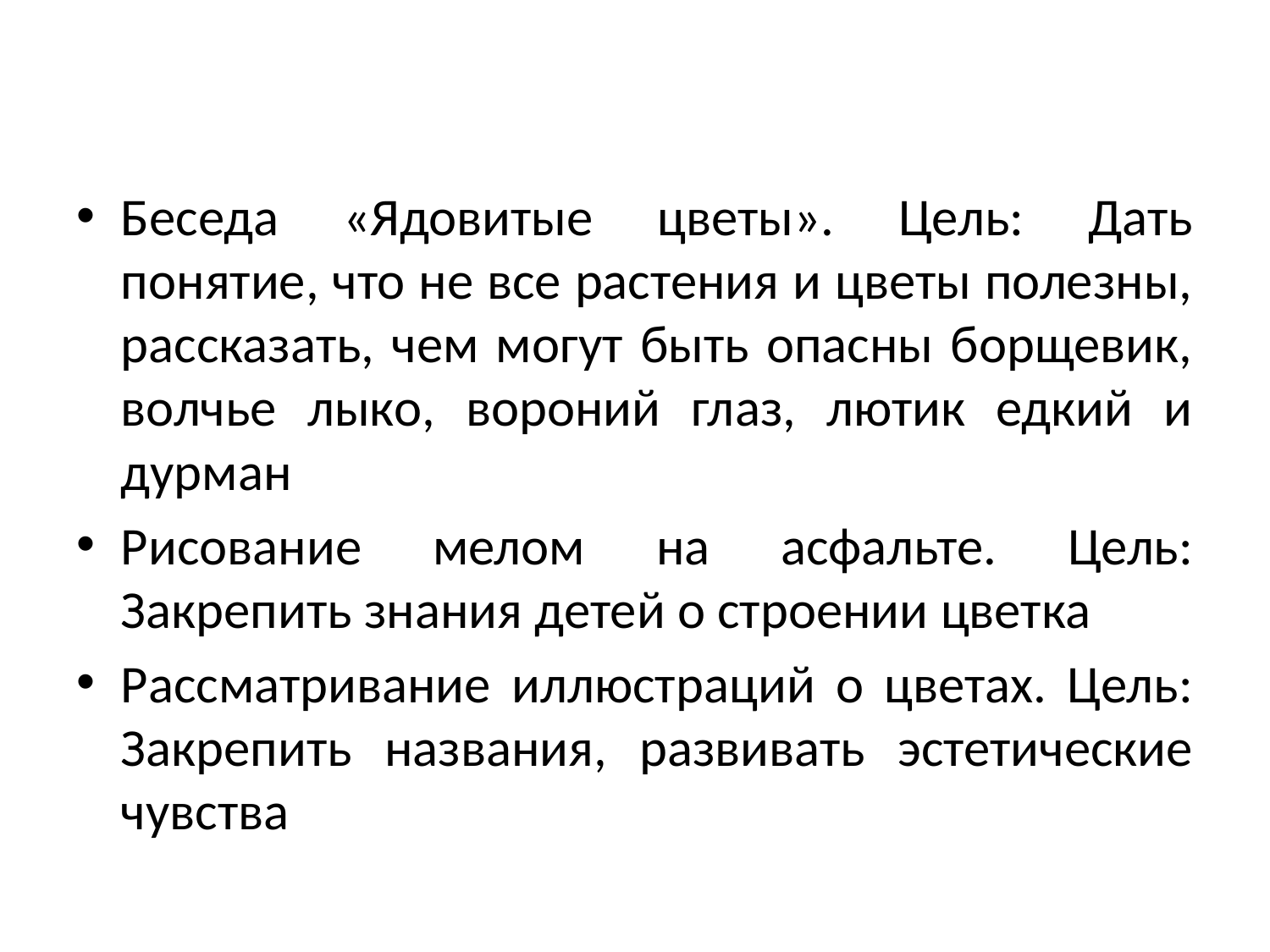

Беседа «Ядовитые цветы». Цель: Дать понятие, что не все растения и цветы полезны, рассказать, чем могут быть опасны борщевик, волчье лыко, вороний глаз, лютик едкий и дурман
Рисование мелом на асфальте. Цель: Закрепить знания детей о строении цветка
Рассматривание иллюстраций о цветах. Цель: Закрепить названия, развивать эстетические чувства